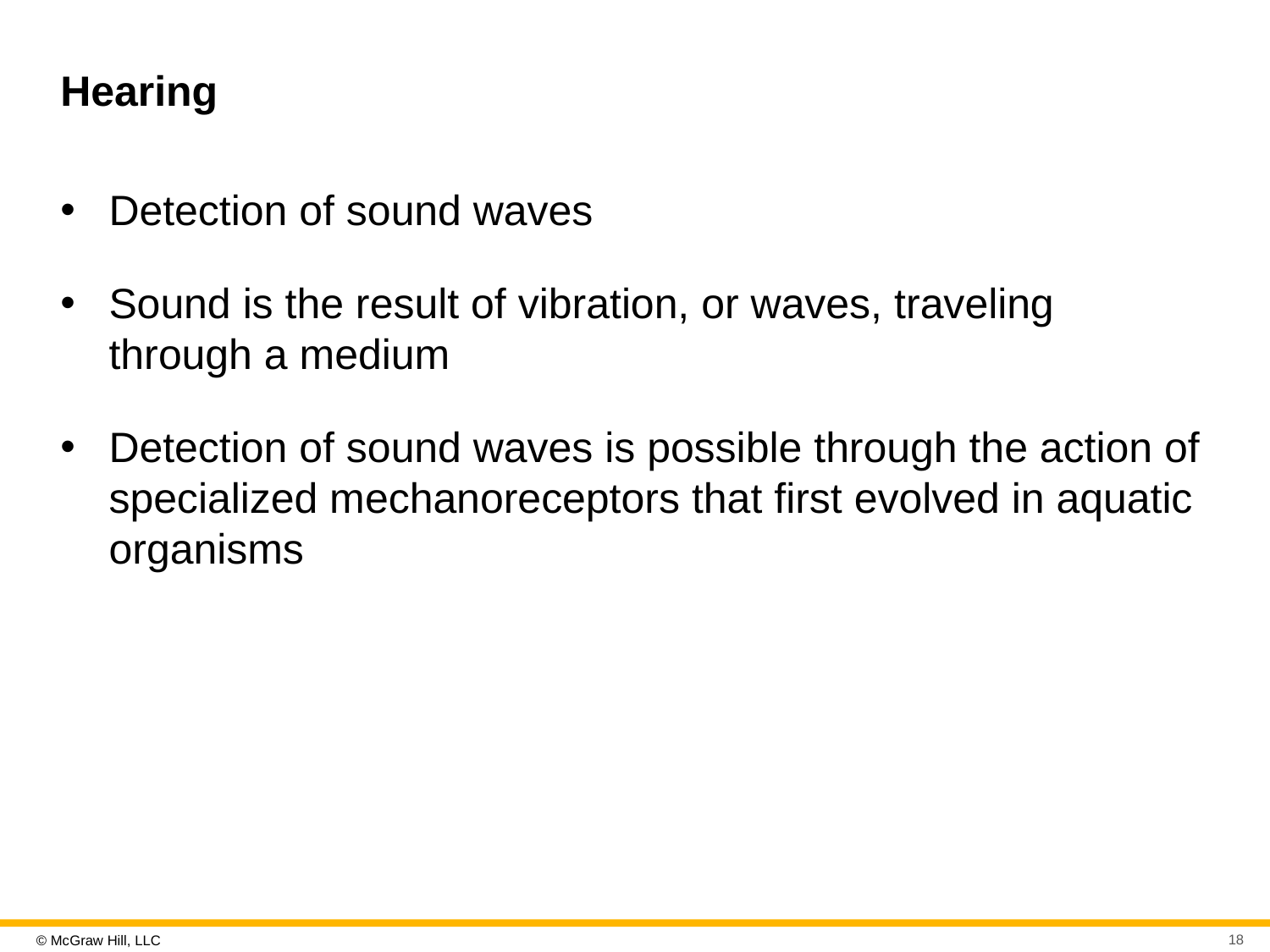

# Hearing
Detection of sound waves
Sound is the result of vibration, or waves, traveling through a medium
Detection of sound waves is possible through the action of specialized mechanoreceptors that first evolved in aquatic organisms
18